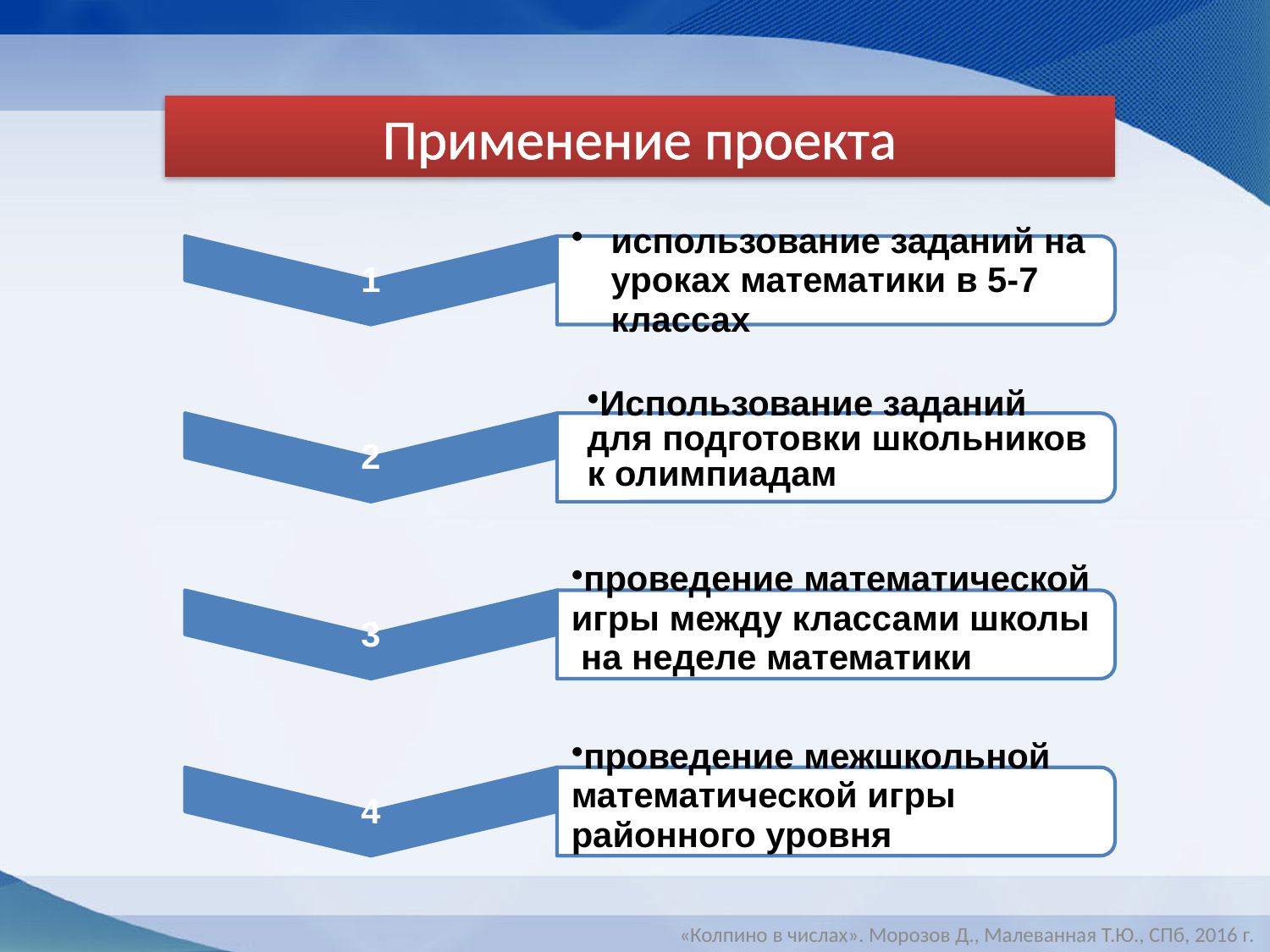

Применение проекта
1
использование заданий на уроках математики в 5-7 классах
проведение межшкольной математической игры районного уровня
4
2
3
Использование заданий  для подготовки школьников к олимпиадам
проведение математической игры между классами школы  на неделе математики
«Колпино в числах». Морозов Д., Малеванная Т.Ю., СПб, 2016 г.